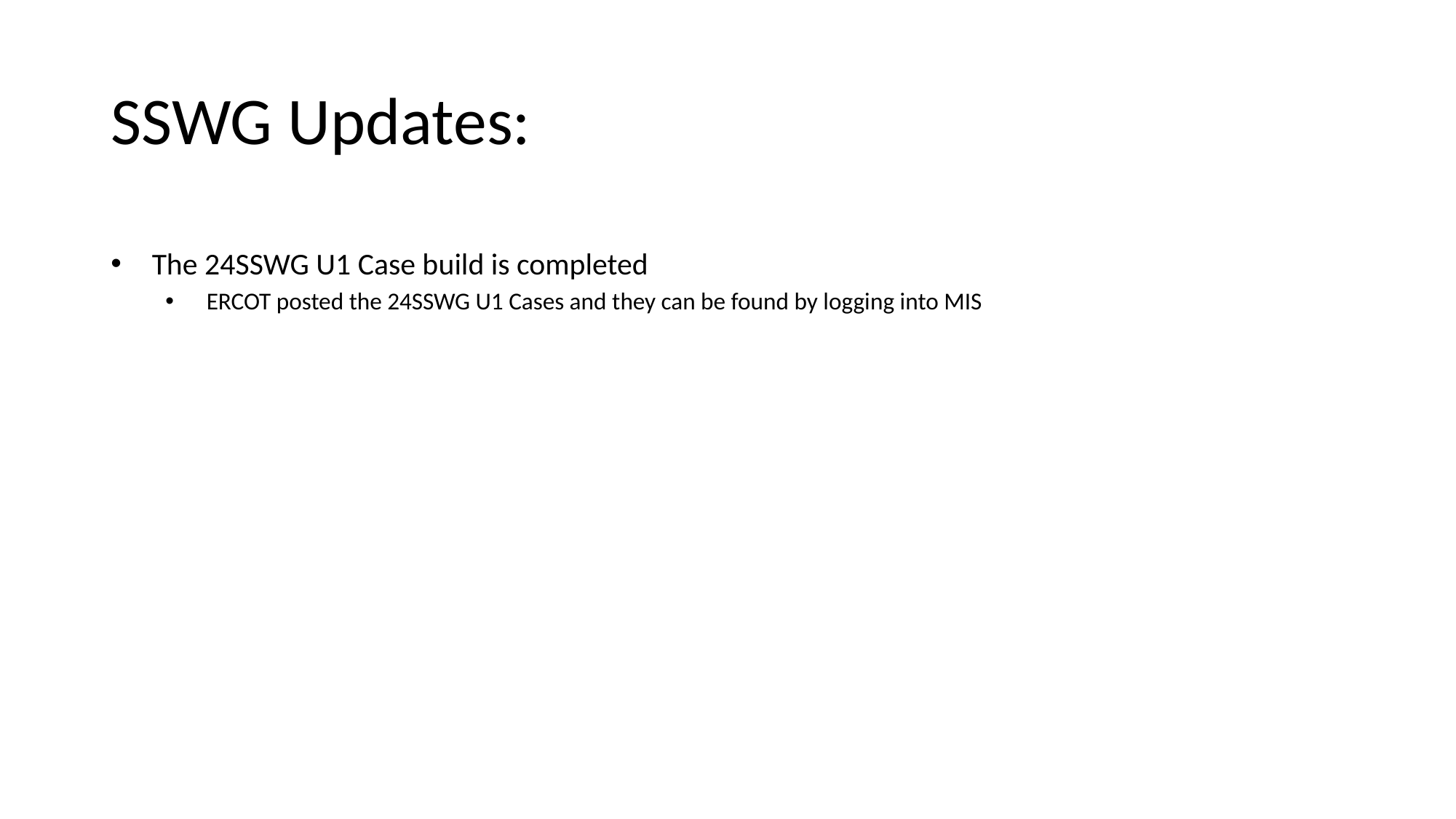

# SSWG Updates:

The 24SSWG U1 Case build is completed
ERCOT posted the 24SSWG U1 Cases and they can be found by logging into MIS